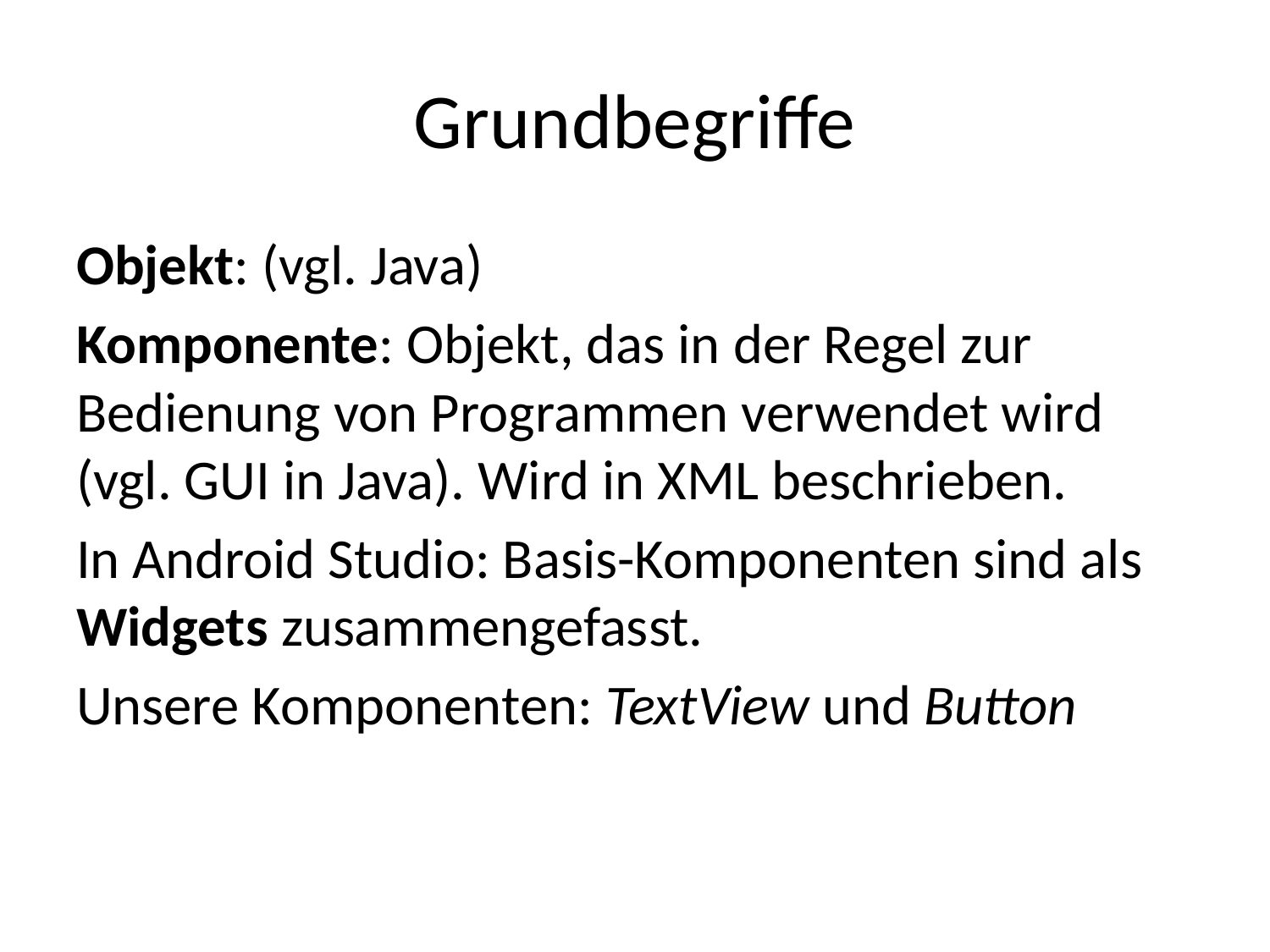

# Grundbegriffe
Objekt: (vgl. Java)
Komponente: Objekt, das in der Regel zur Bedienung von Programmen verwendet wird (vgl. GUI in Java). Wird in XML beschrieben.
In Android Studio: Basis-Komponenten sind als Widgets zusammengefasst.
Unsere Komponenten: TextView und Button